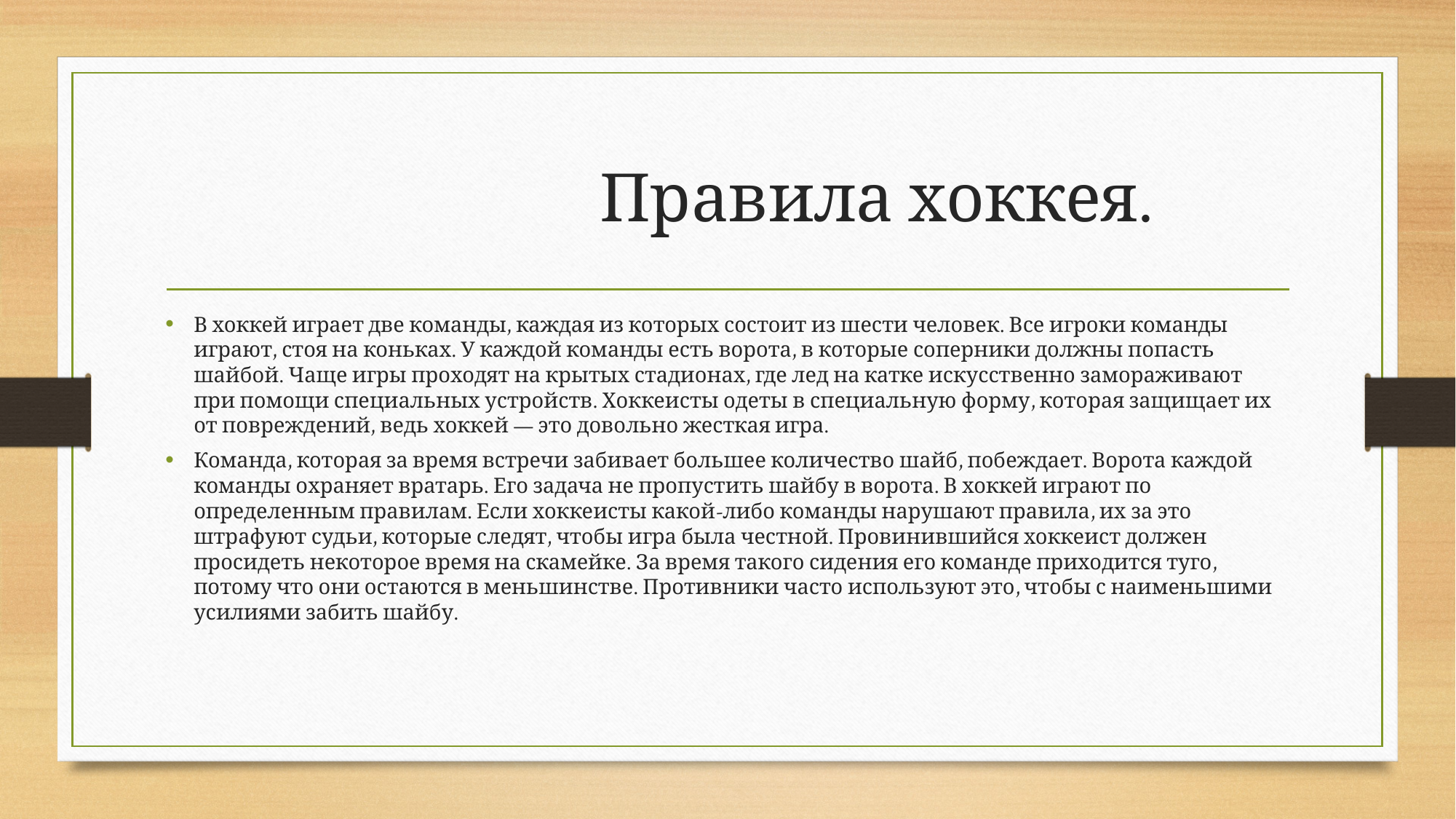

# Правила хоккея.
В хоккей играет две команды, каждая из которых состоит из шести человек. Все игроки команды играют, стоя на коньках. У каждой команды есть ворота, в которые соперники должны попасть шайбой. Чаще игры проходят на крытых стадионах, где лед на катке искусственно замораживают при помощи специальных устройств. Хоккеисты одеты в специальную форму, которая защищает их от повреждений, ведь хоккей — это довольно жесткая игра.
Команда, которая за время встречи забивает большее количество шайб, побеждает. Ворота каждой команды охраняет вратарь. Его задача не пропустить шайбу в ворота. В хоккей играют по определенным правилам. Если хоккеисты какой-либо команды нарушают правила, их за это штрафуют судьи, которые следят, чтобы игра была честной. Провинившийся хоккеист должен просидеть некоторое время на скамейке. За время такого сидения его команде приходится туго, потому что они остаются в меньшинстве. Противники часто используют это, чтобы с наименьшими усилиями забить шайбу.